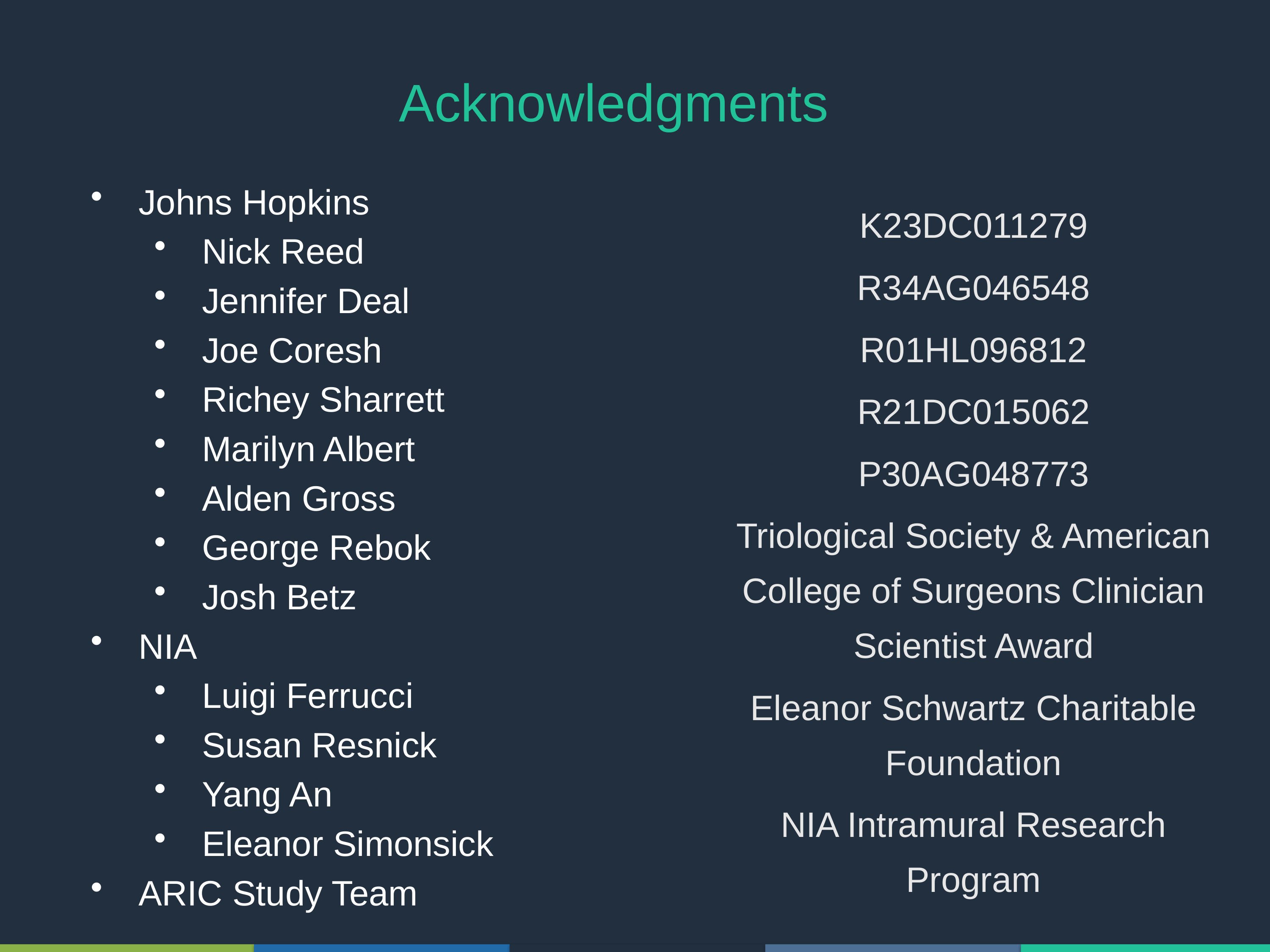

# Acknowledgments

Johns Hopkins
Nick Reed
Jennifer Deal
Joe Coresh
Richey Sharrett
Marilyn Albert
Alden Gross
George Rebok
Josh Betz
NIA
Luigi Ferrucci
Susan Resnick
Yang An
Eleanor Simonsick
ARIC Study Team

K23DC011279
R34AG046548
R01HL096812
R21DC015062
P30AG048773
Triological Society & American College of Surgeons Clinician Scientist Award
Eleanor Schwartz Charitable Foundation
NIA Intramural Research Program